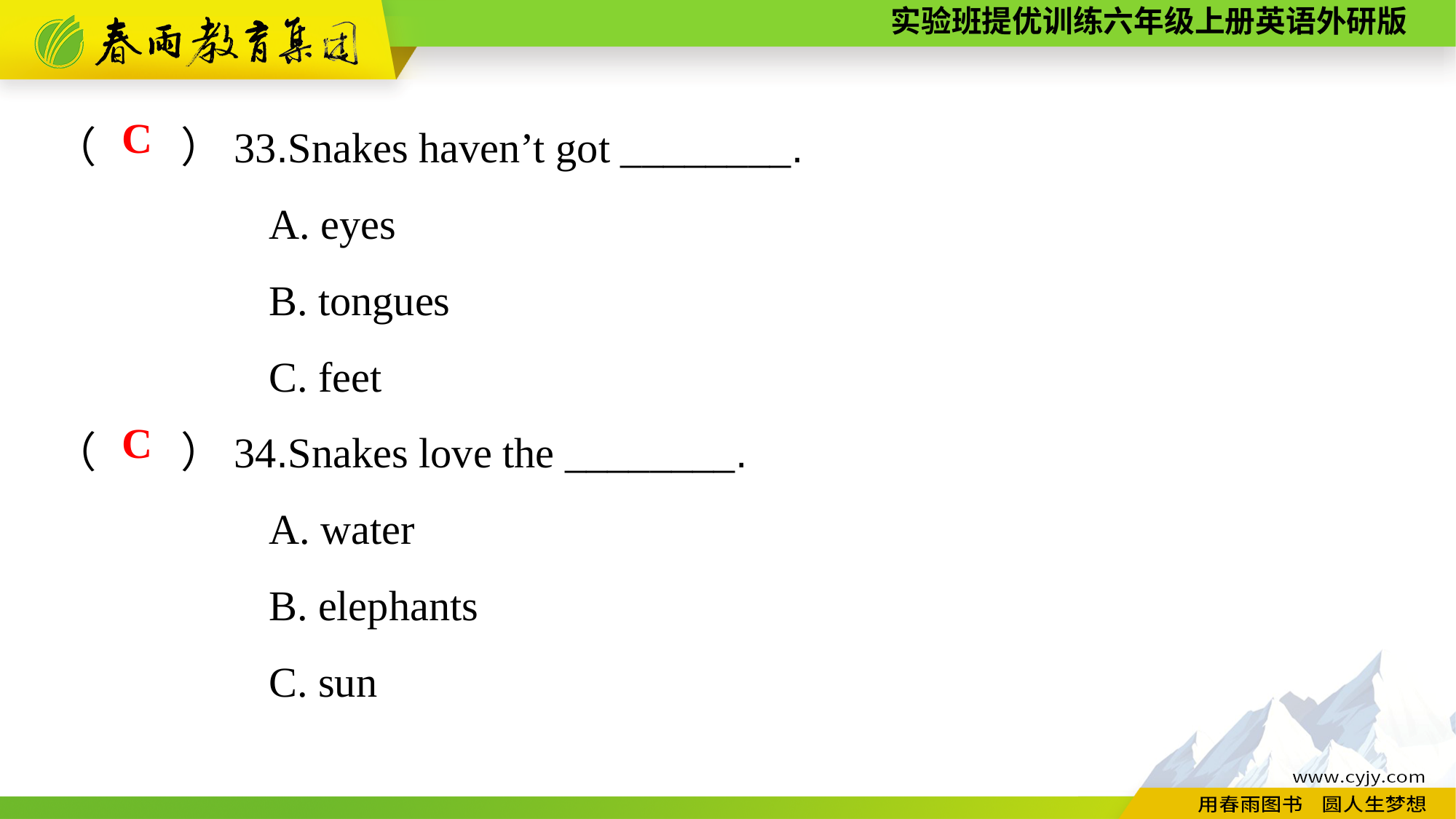

（　　）33.Snakes haven’t got ________.
A. eyes
B. tongues
C. feet
（　　）34.Snakes love the ________.
A. water
B. elephants
C. sun
C
C